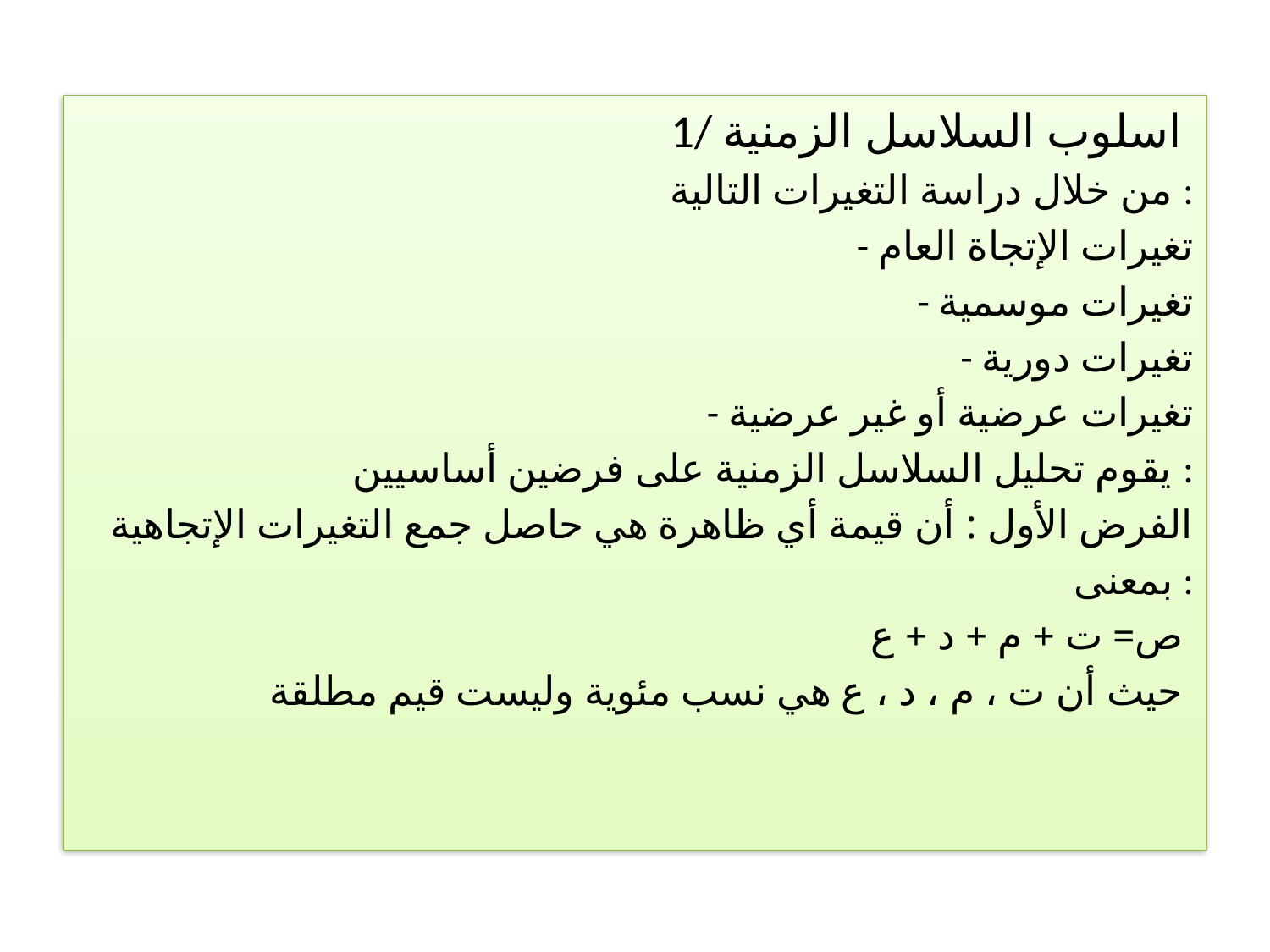

1/ اسلوب السلاسل الزمنية
من خلال دراسة التغيرات التالية :
- تغيرات الإتجاة العام
- تغيرات موسمية
- تغيرات دورية
- تغيرات عرضية أو غير عرضية
 يقوم تحليل السلاسل الزمنية على فرضين أساسيين :
الفرض الأول : أن قيمة أي ظاهرة هي حاصل جمع التغيرات الإتجاهية
بمعنى :
ص= ت + م + د + ع
حيث أن ت ، م ، د ، ع هي نسب مئوية وليست قيم مطلقة